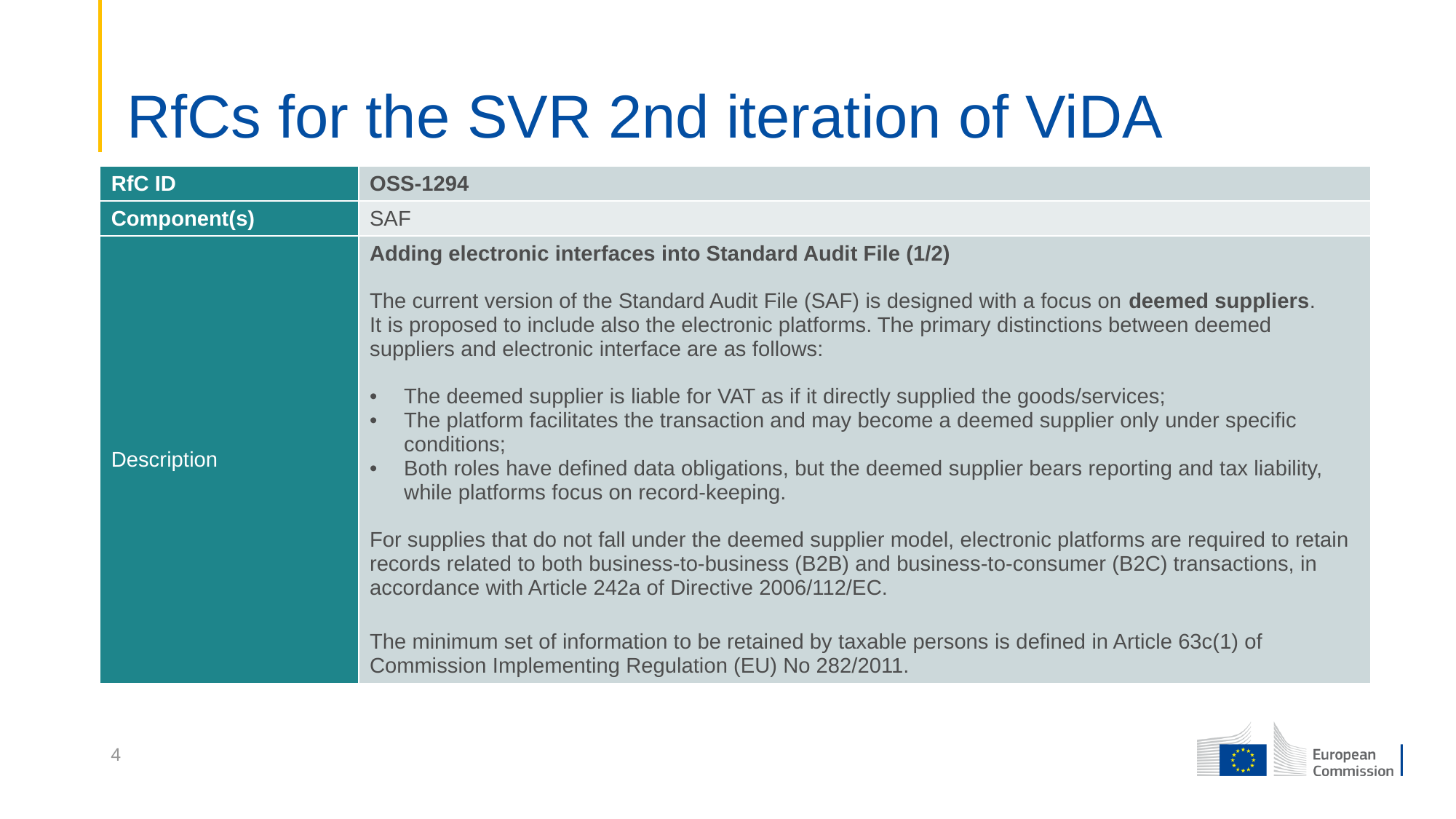

# RfCs for the SVR 2nd iteration of ViDA
| RfC ID | OSS-1294 |
| --- | --- |
| Component(s) | SAF |
| Description | Adding electronic interfaces into Standard Audit File (1/2) The current version of the Standard Audit File (SAF) is designed with a focus on deemed suppliers. It is proposed to include also the electronic platforms. The primary distinctions between deemed suppliers and electronic interface are as follows: The deemed supplier is liable for VAT as if it directly supplied the goods/services; The platform facilitates the transaction and may become a deemed supplier only under specific conditions; Both roles have defined data obligations, but the deemed supplier bears reporting and tax liability, while platforms focus on record-keeping. For supplies that do not fall under the deemed supplier model, electronic platforms are required to retain records related to both business-to-business (B2B) and business-to-consumer (B2C) transactions, in accordance with Article 242a of Directive 2006/112/EC. The minimum set of information to be retained by taxable persons is defined in Article 63c(1) of Commission Implementing Regulation (EU) No 282/2011. |
4